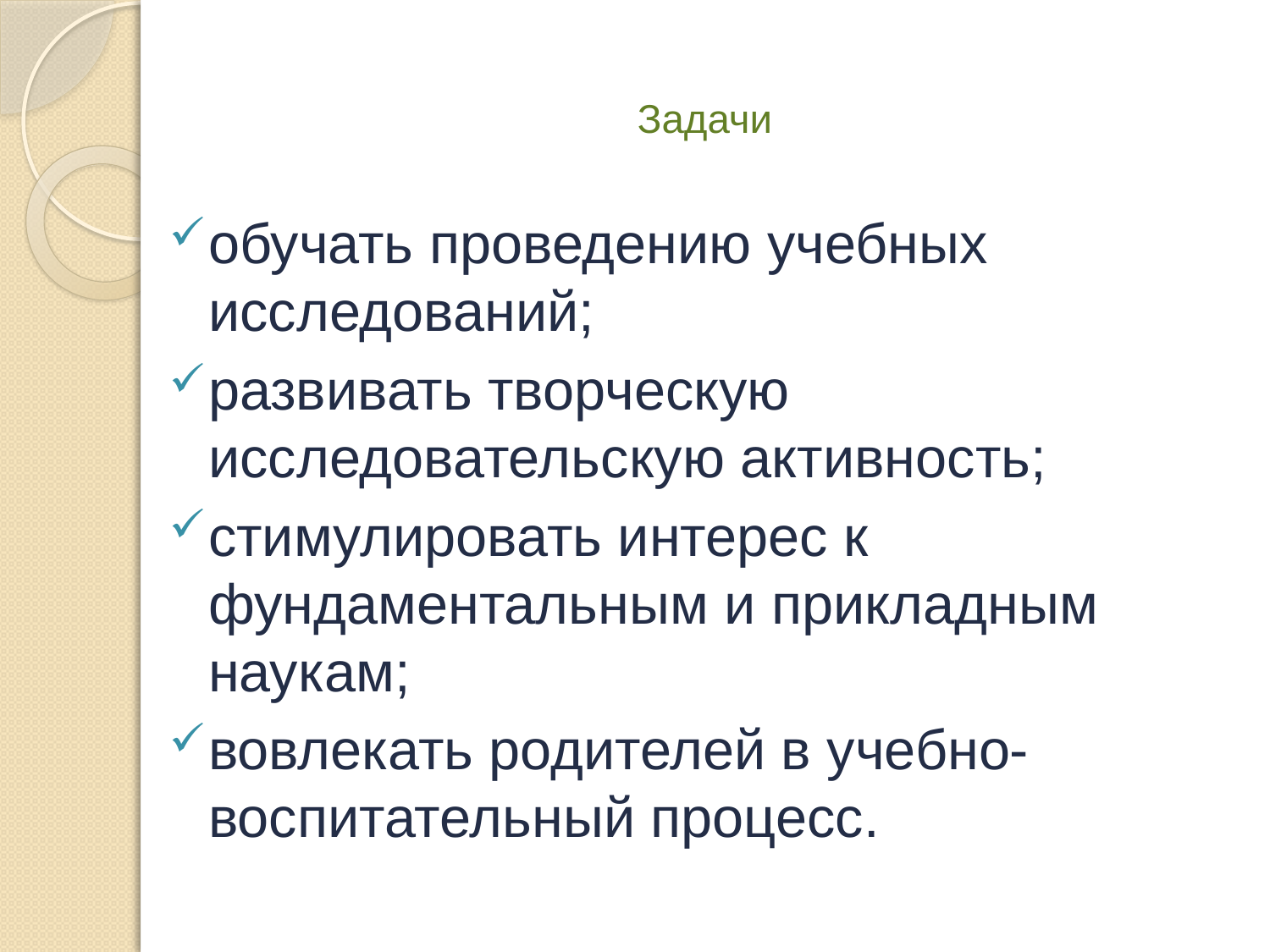

# Задачи
обучать проведению учебных исследований;
развивать творческую исследовательскую активность;
стимулировать интерес к фундаментальным и прикладным наукам;
вовлекать родителей в учебно-воспитательный процесс.